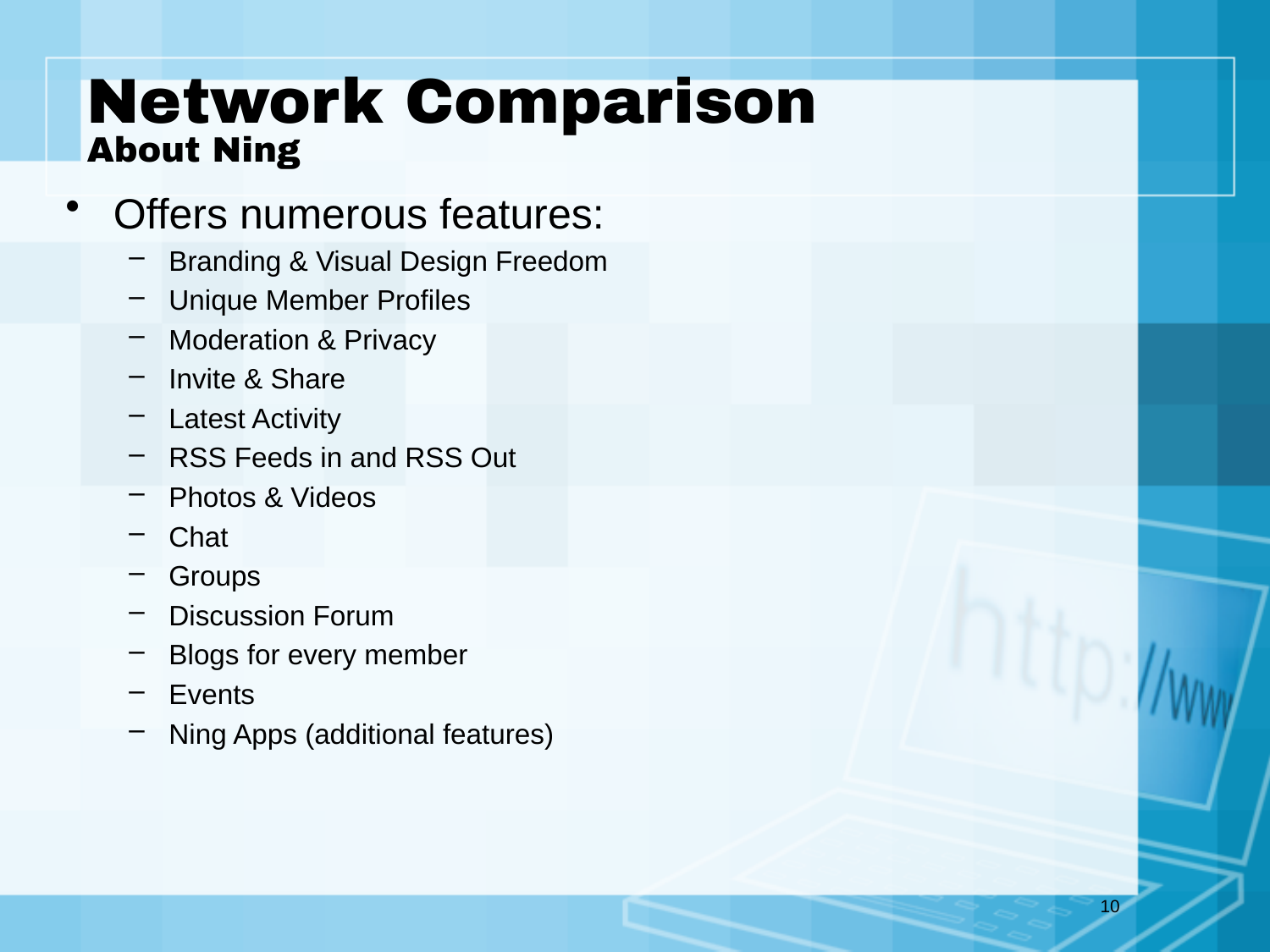

# Network Comparison About Ning
Offers numerous features:
Branding & Visual Design Freedom
Unique Member Profiles
Moderation & Privacy
Invite & Share
Latest Activity
RSS Feeds in and RSS Out
Photos & Videos
Chat
Groups
Discussion Forum
Blogs for every member
Events
Ning Apps (additional features)
10